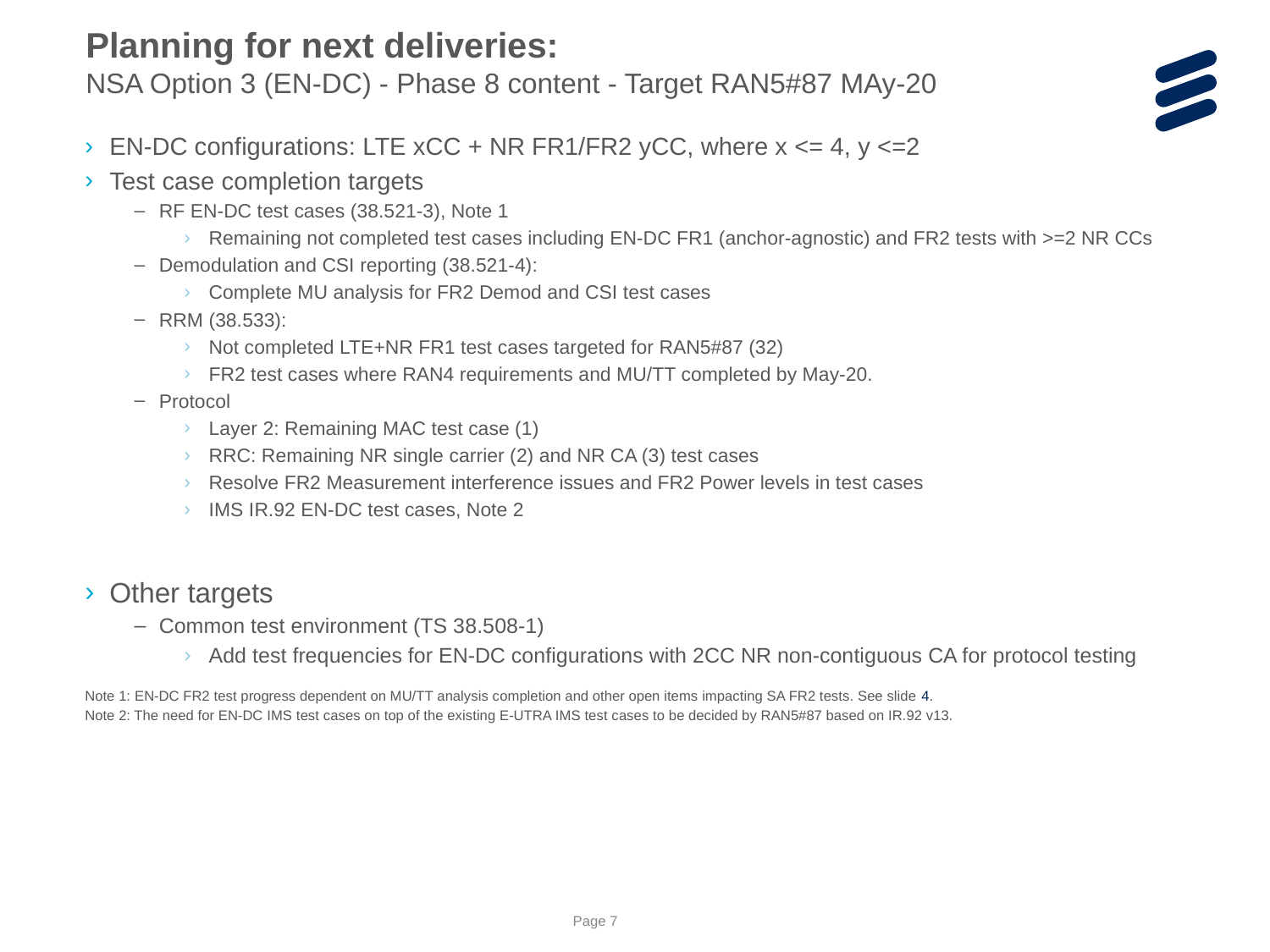

Planning for next deliveries:

NSA Option 3 (EN-DC) - Phase 8 content - Target RAN5#87 MAy-20
EN-DC configurations: LTE xCC + NR FR1/FR2 yCC, where x <= 4, y <=2
Test case completion targets
RF EN-DC test cases (38.521-3), Note 1
Remaining not completed test cases including EN-DC FR1 (anchor-agnostic) and FR2 tests with >=2 NR CCs
Demodulation and CSI reporting (38.521-4):
Complete MU analysis for FR2 Demod and CSI test cases
RRM (38.533):
Not completed LTE+NR FR1 test cases targeted for RAN5#87 (32)
FR2 test cases where RAN4 requirements and MU/TT completed by May-20.
Protocol
Layer 2: Remaining MAC test case (1)
RRC: Remaining NR single carrier (2) and NR CA (3) test cases
Resolve FR2 Measurement interference issues and FR2 Power levels in test cases
IMS IR.92 EN-DC test cases, Note 2

Other targets
Common test environment (TS 38.508-1)
Add test frequencies for EN-DC configurations with 2CC NR non-contiguous CA for protocol testing
Note 1: EN-DC FR2 test progress dependent on MU/TT analysis completion and other open items impacting SA FR2 tests. See slide 4.
Note 2: The need for EN-DC IMS test cases on top of the existing E-UTRA IMS test cases to be decided by RAN5#87 based on IR.92 v13.